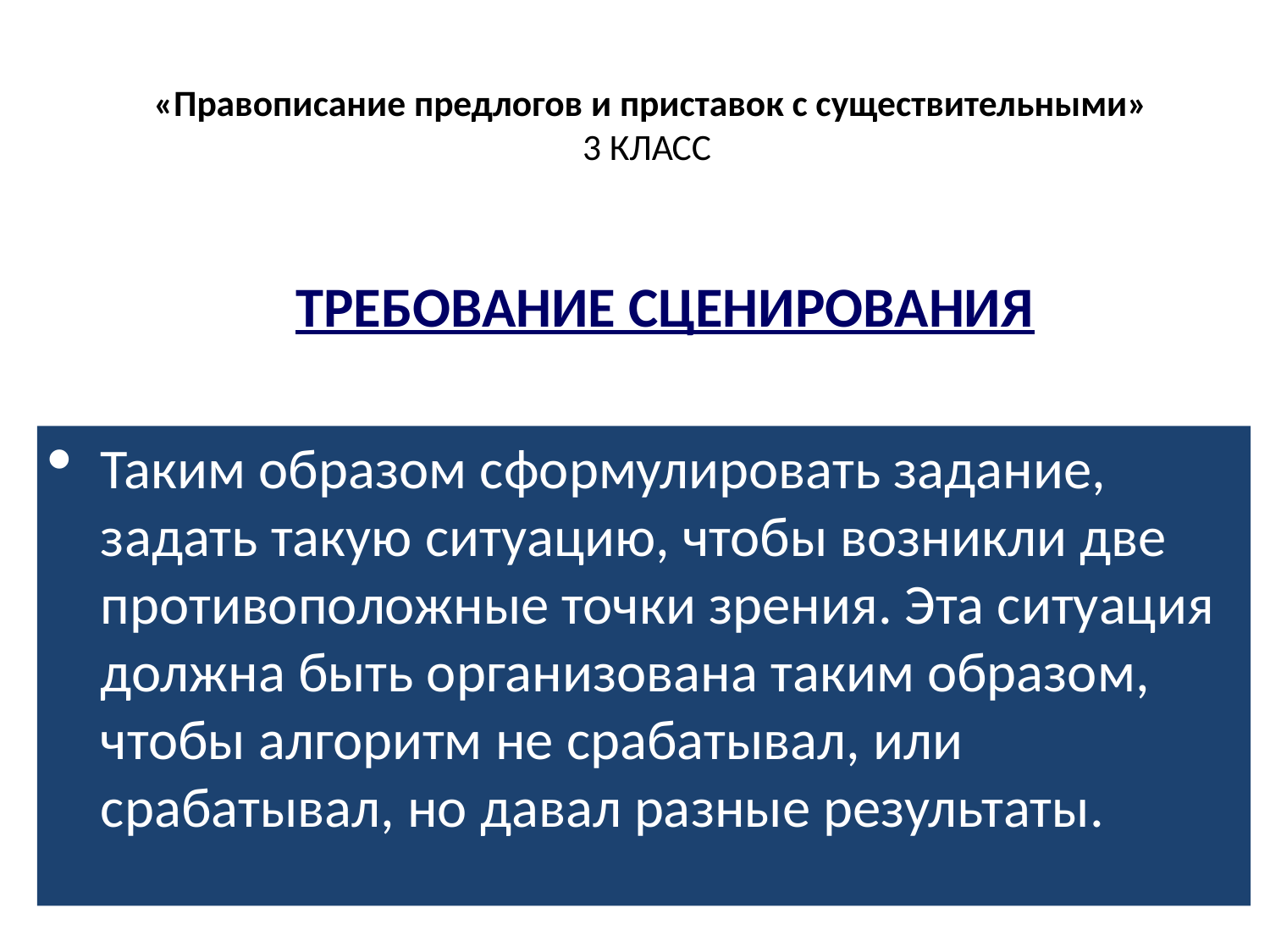

# «Правописание предлогов и приставок с существительными» 3 КЛАСС
ТРЕБОВАНИЕ СЦЕНИРОВАНИЯ
Таким образом сформулировать задание, задать такую ситуацию, чтобы возникли две противоположные точки зрения. Эта ситуация должна быть организована таким образом, чтобы алгоритм не срабатывал, или срабатывал, но давал разные результаты.